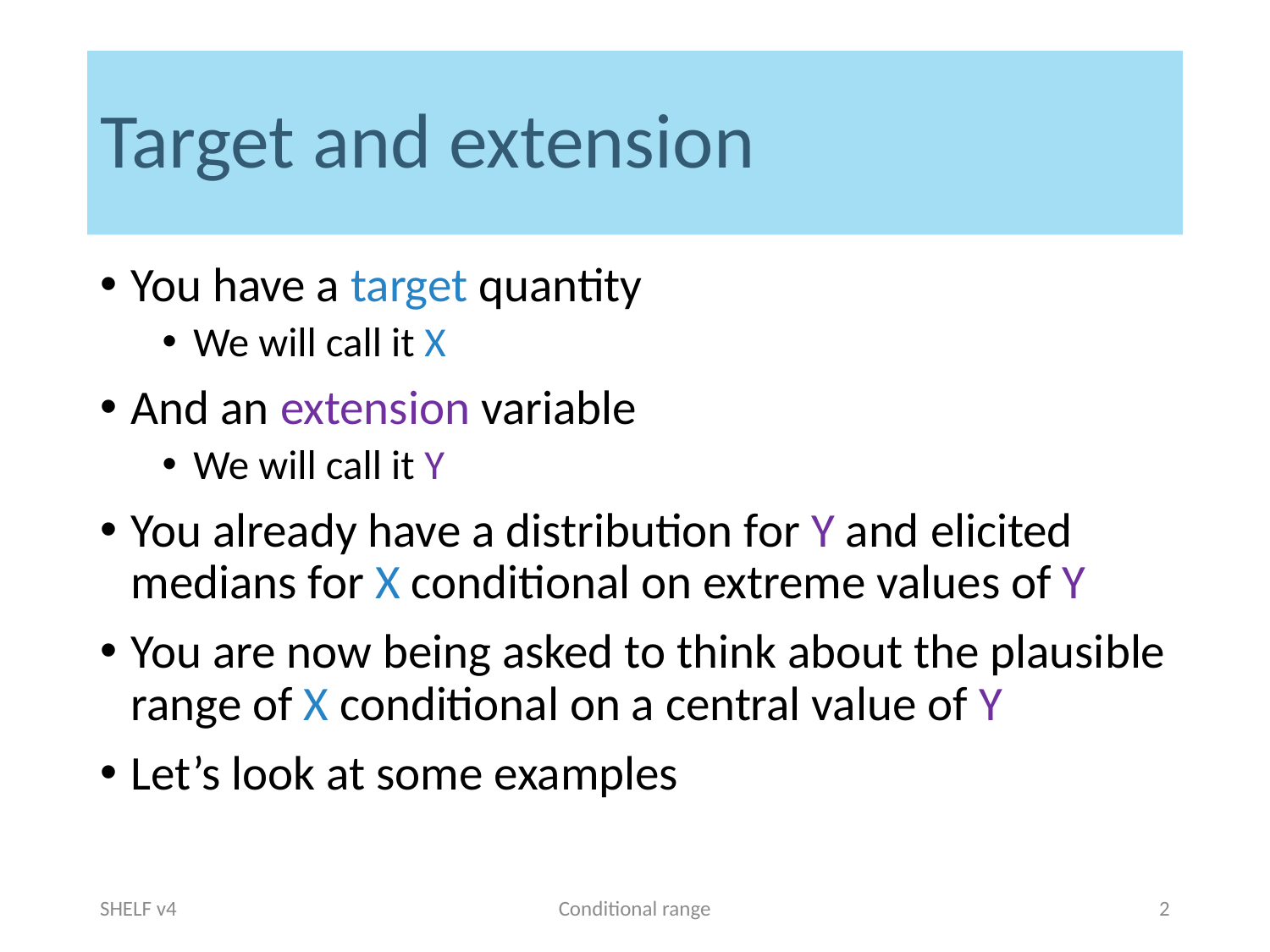

# Target and extension
You have a target quantity
We will call it X
And an extension variable
We will call it Y
You already have a distribution for Y and elicited medians for X conditional on extreme values of Y
You are now being asked to think about the plausible range of X conditional on a central value of Y
Let’s look at some examples
SHELF v4
Conditional range
2